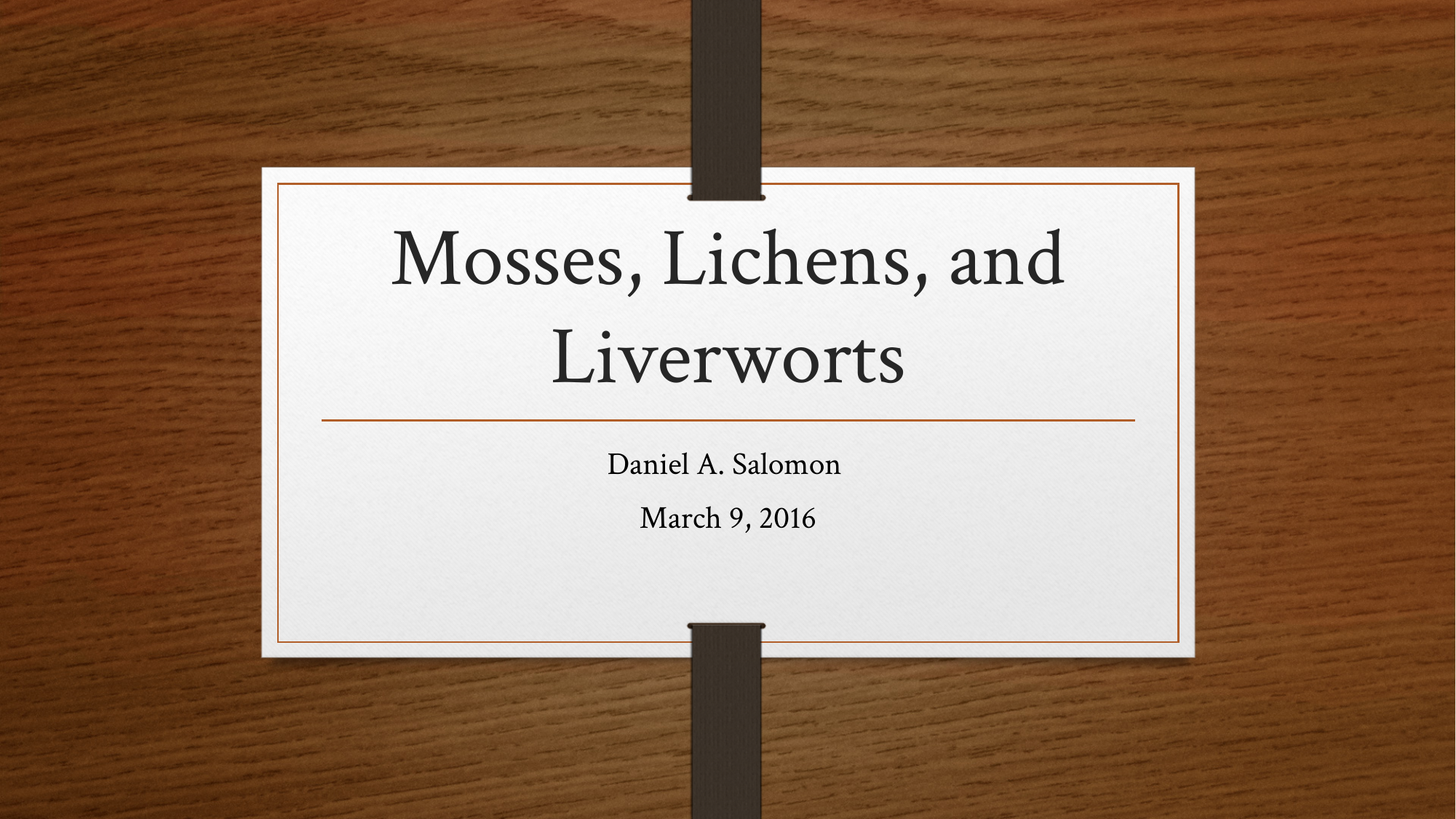

# Mosses, Lichens, and Liverworts
Daniel A. Salomon
March 9, 2016